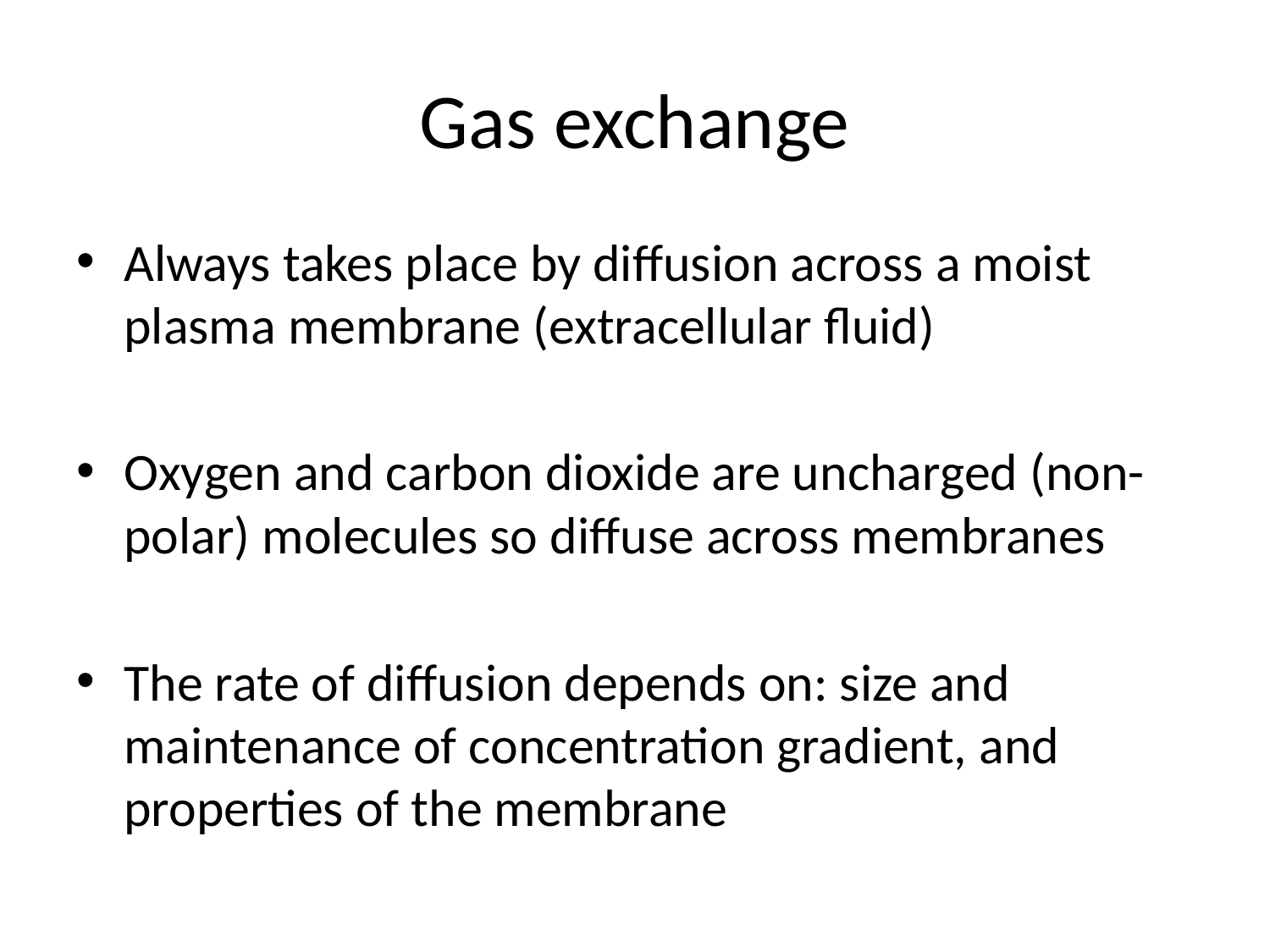

# Gas exchange
Always takes place by diffusion across a moist plasma membrane (extracellular fluid)

Oxygen and carbon dioxide are uncharged (non-polar) molecules so diffuse across membranes

The rate of diffusion depends on: size and  maintenance of concentration gradient, and properties of the membrane